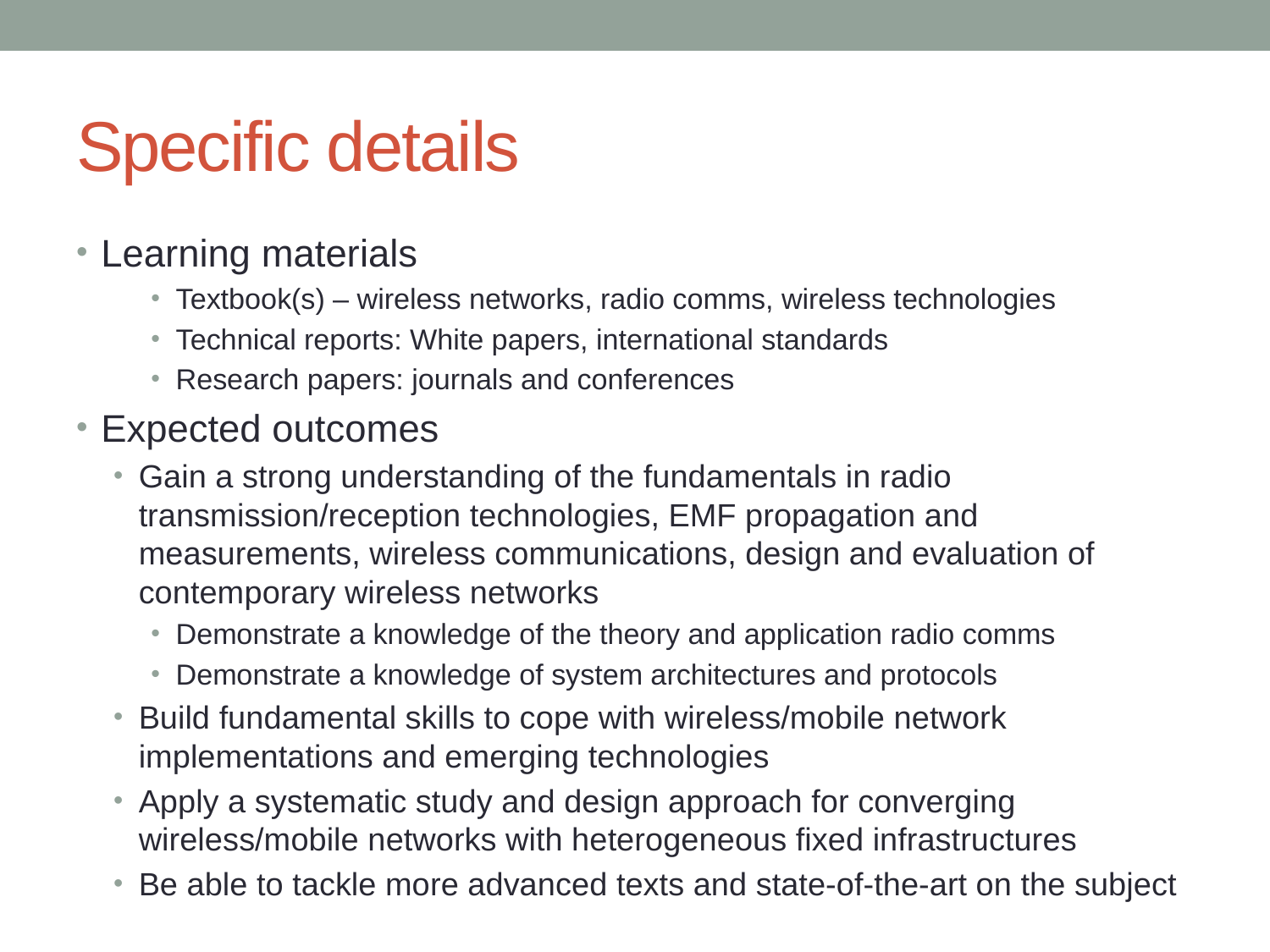

# Specific details
Learning materials
Textbook(s) – wireless networks, radio comms, wireless technologies
Technical reports: White papers, international standards
Research papers: journals and conferences
Expected outcomes
Gain a strong understanding of the fundamentals in radio transmission/reception technologies, EMF propagation and measurements, wireless communications, design and evaluation of contemporary wireless networks
Demonstrate a knowledge of the theory and application radio comms
Demonstrate a knowledge of system architectures and protocols
Build fundamental skills to cope with wireless/mobile network implementations and emerging technologies
Apply a systematic study and design approach for converging wireless/mobile networks with heterogeneous fixed infrastructures
Be able to tackle more advanced texts and state-of-the-art on the subject